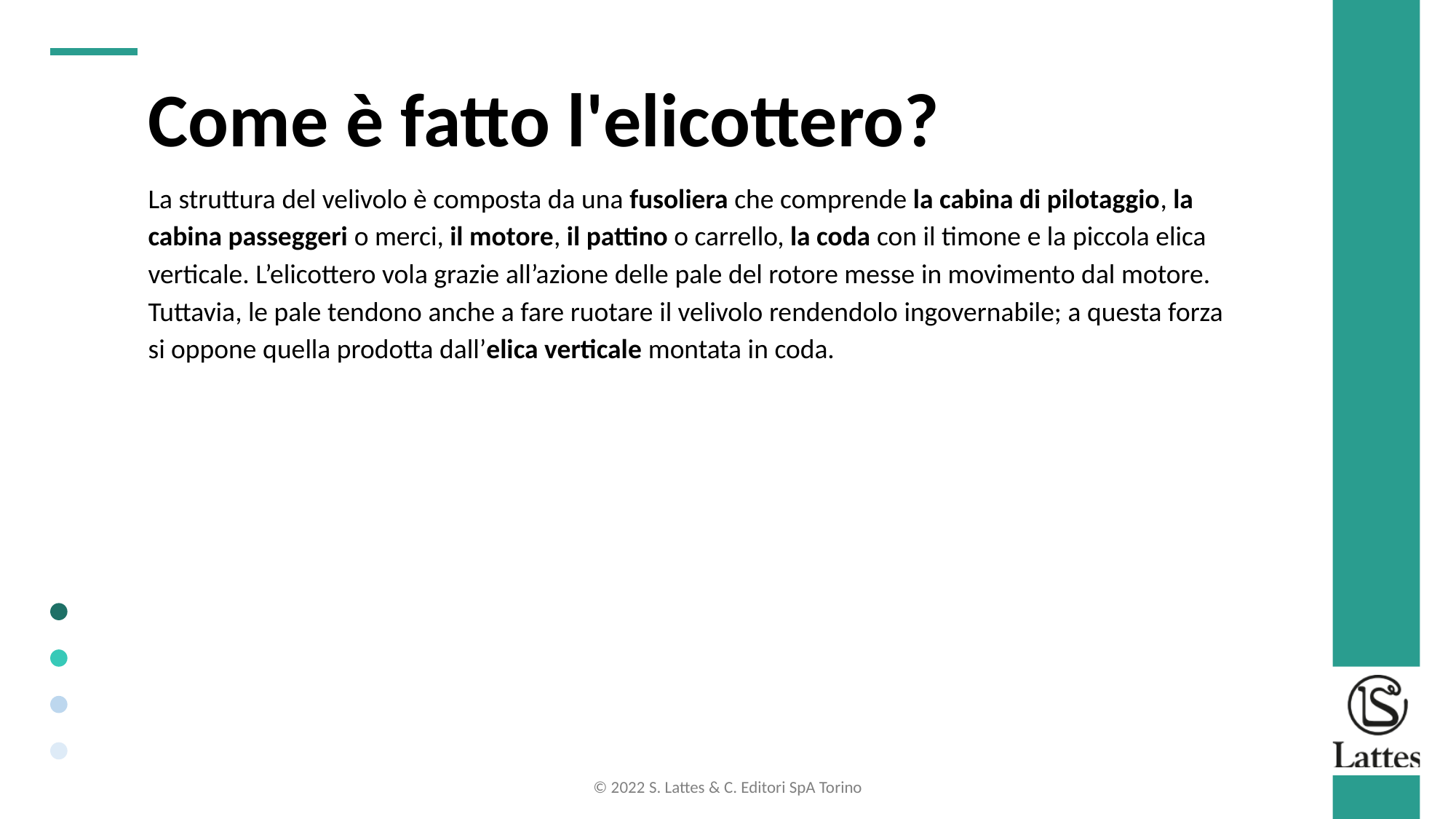

Come è fatto l'elicottero?
La struttura del velivolo è composta da una fusoliera che comprende la cabina di pilotaggio, la cabina passeggeri o merci, il motore, il pattino o carrello, la coda con il timone e la piccola elica verticale. L’elicottero vola grazie all’azione delle pale del rotore messe in movimento dal motore. Tuttavia, le pale tendono anche a fare ruotare il velivolo rendendolo ingovernabile; a questa forza si oppone quella prodotta dall’elica verticale montata in coda.